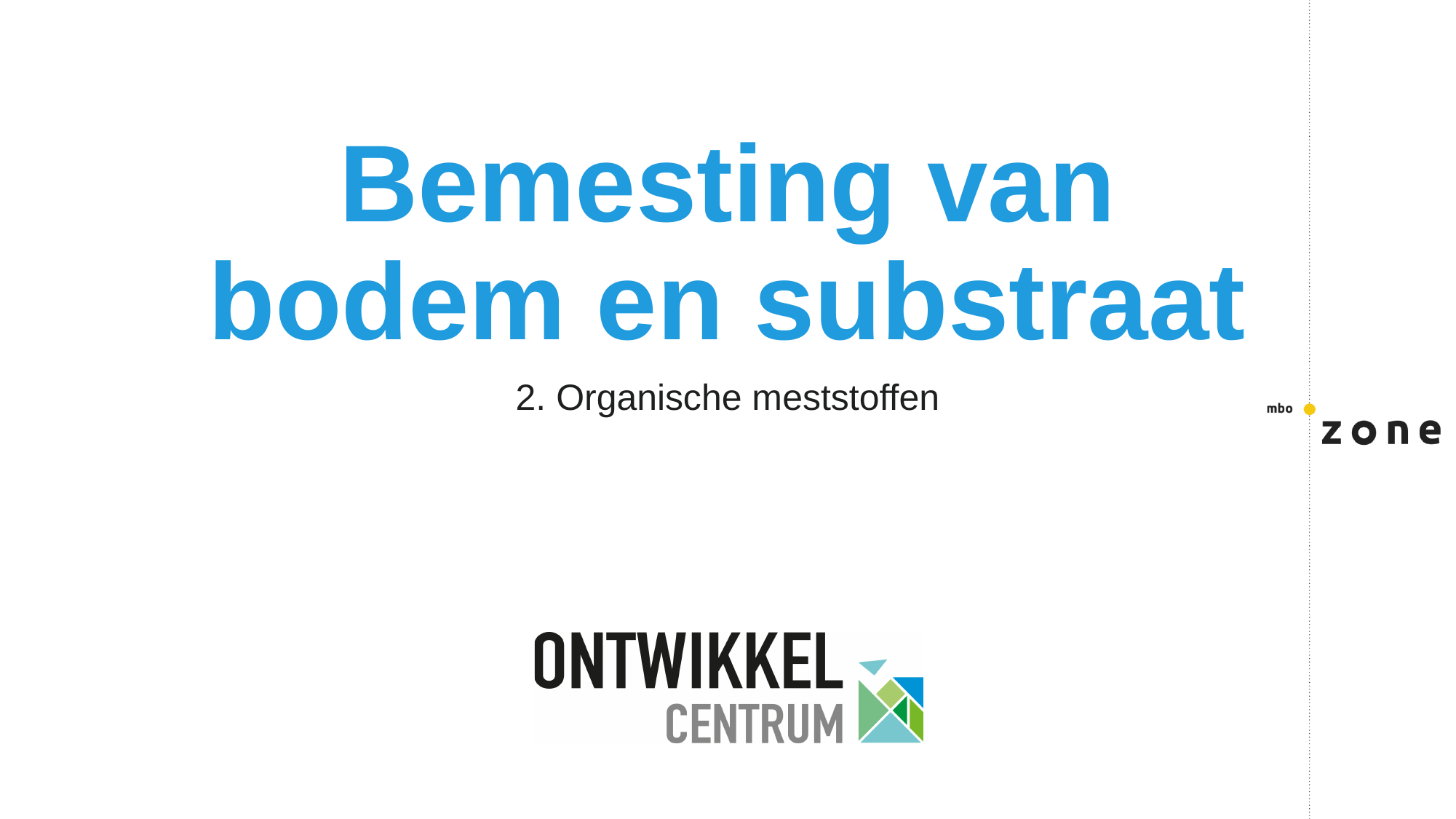

# Bemesting van bodem en substraat
2. Organische meststoffen